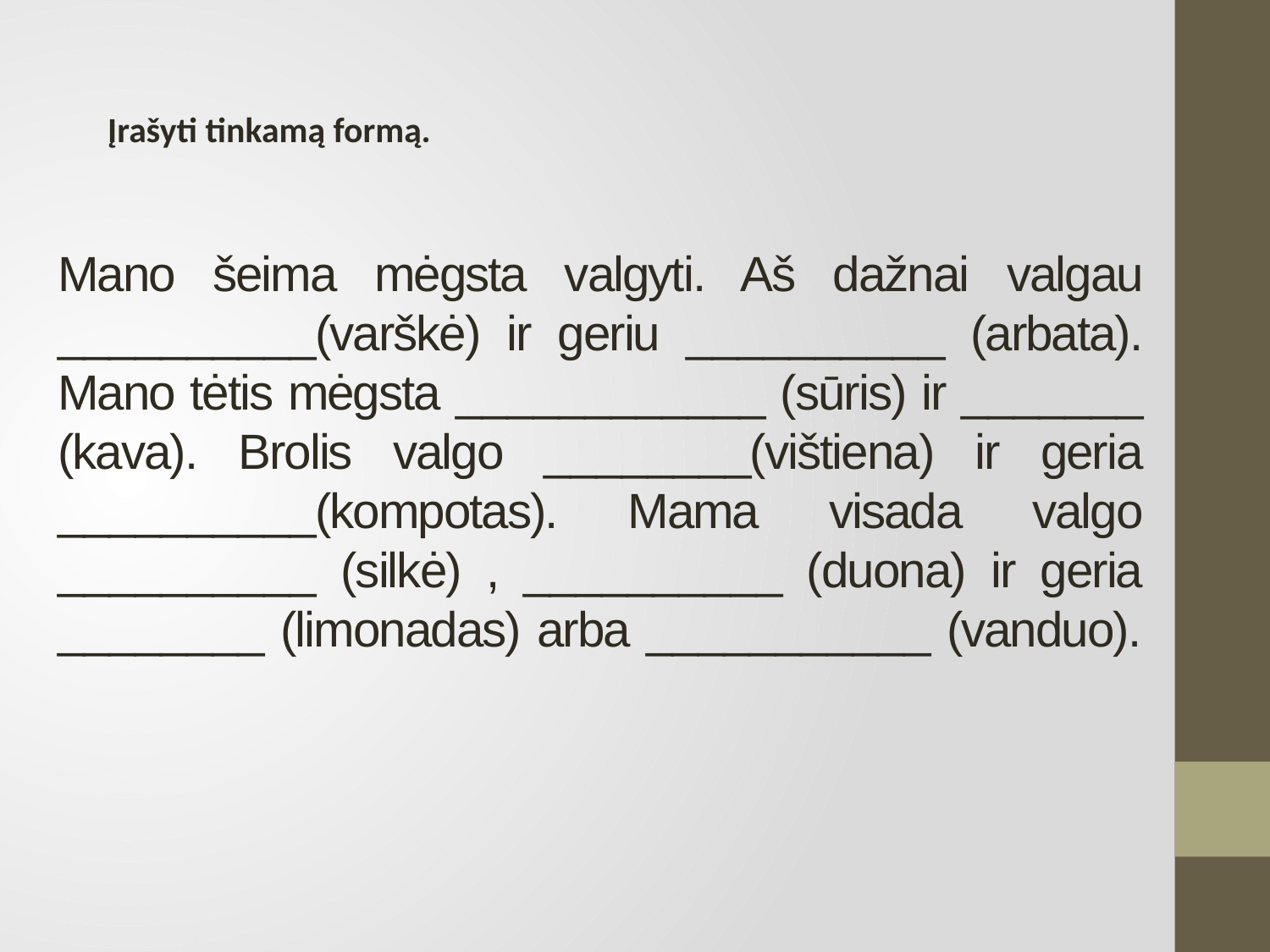

Įrašyti tinkamą formą.
# Mano šeima mėgsta valgyti. Aš dažnai valgau __________(varškė) ir geriu __________ (arbata). Mano tėtis mėgsta ____________ (sūris) ir _______ (kava). Brolis valgo ________(vištiena) ir geria __________(kompotas). Mama visada valgo __________ (silkė) , __________ (duona) ir geria ________ (limonadas) arba ___________ (vanduo).